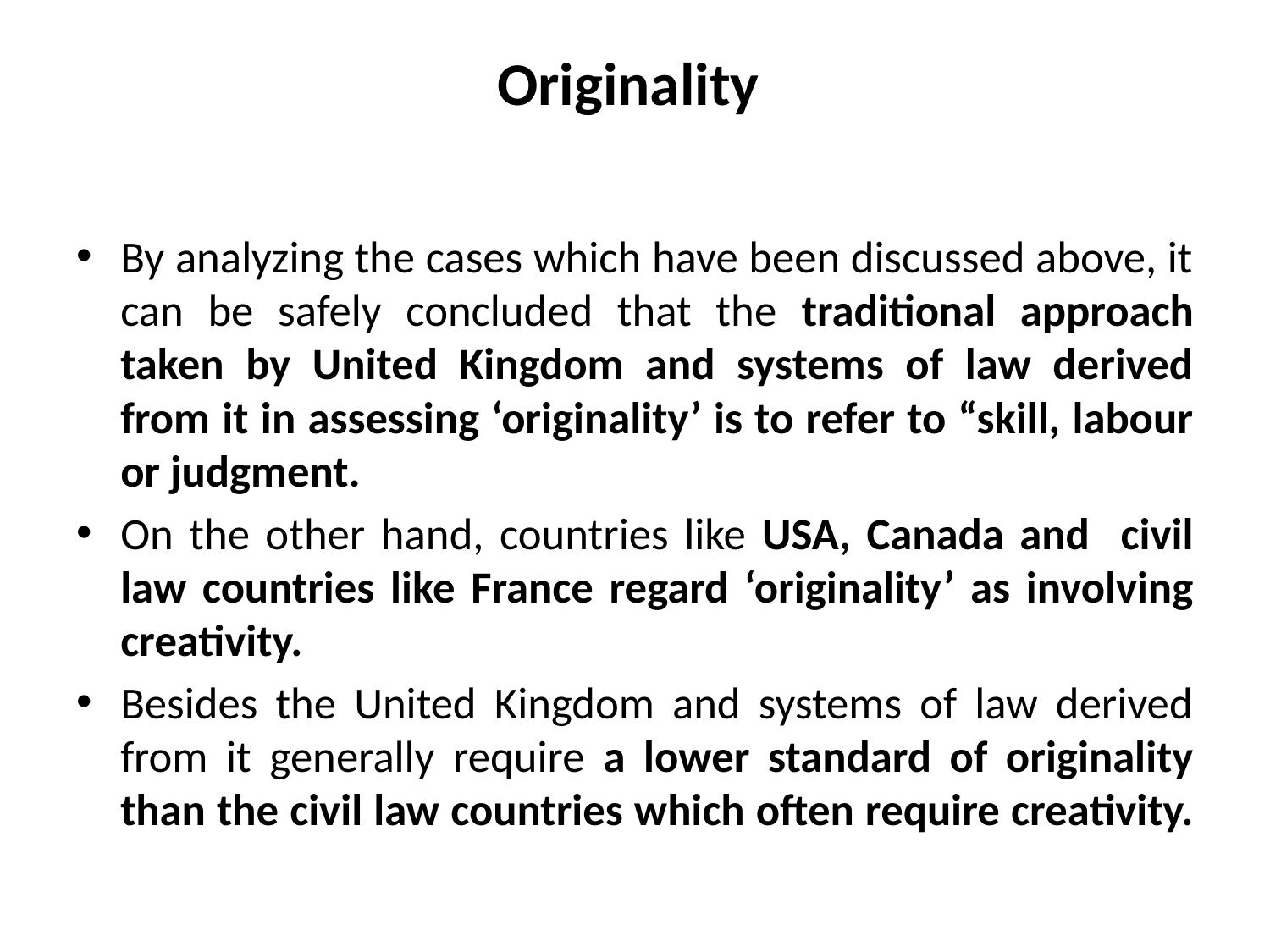

# Originality
By analyzing the cases which have been discussed above, it can be safely concluded that the traditional approach taken by United Kingdom and systems of law derived from it in assessing ‘originality’ is to refer to “skill, labour or judgment.
On the other hand, countries like USA, Canada and  civil law countries like France regard ‘originality’ as involving creativity.
Besides the United Kingdom and systems of law derived from it generally require a lower standard of originality than the civil law countries which often require creativity.